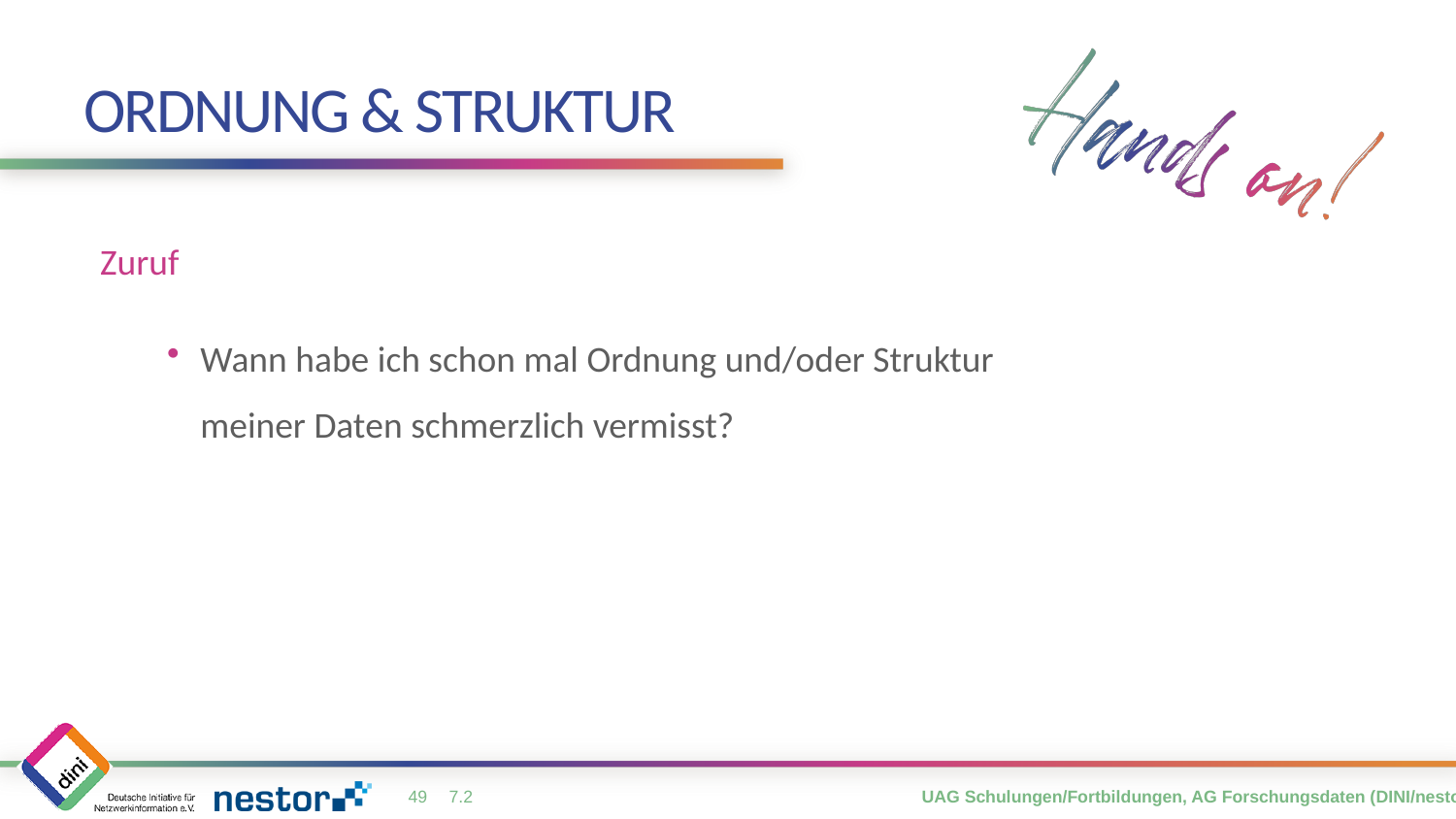

# Ordnung & Struktur
Zuruf
Wann habe ich schon mal Ordnung und/oder Struktur meiner Daten schmerzlich vermisst?
49
7.2